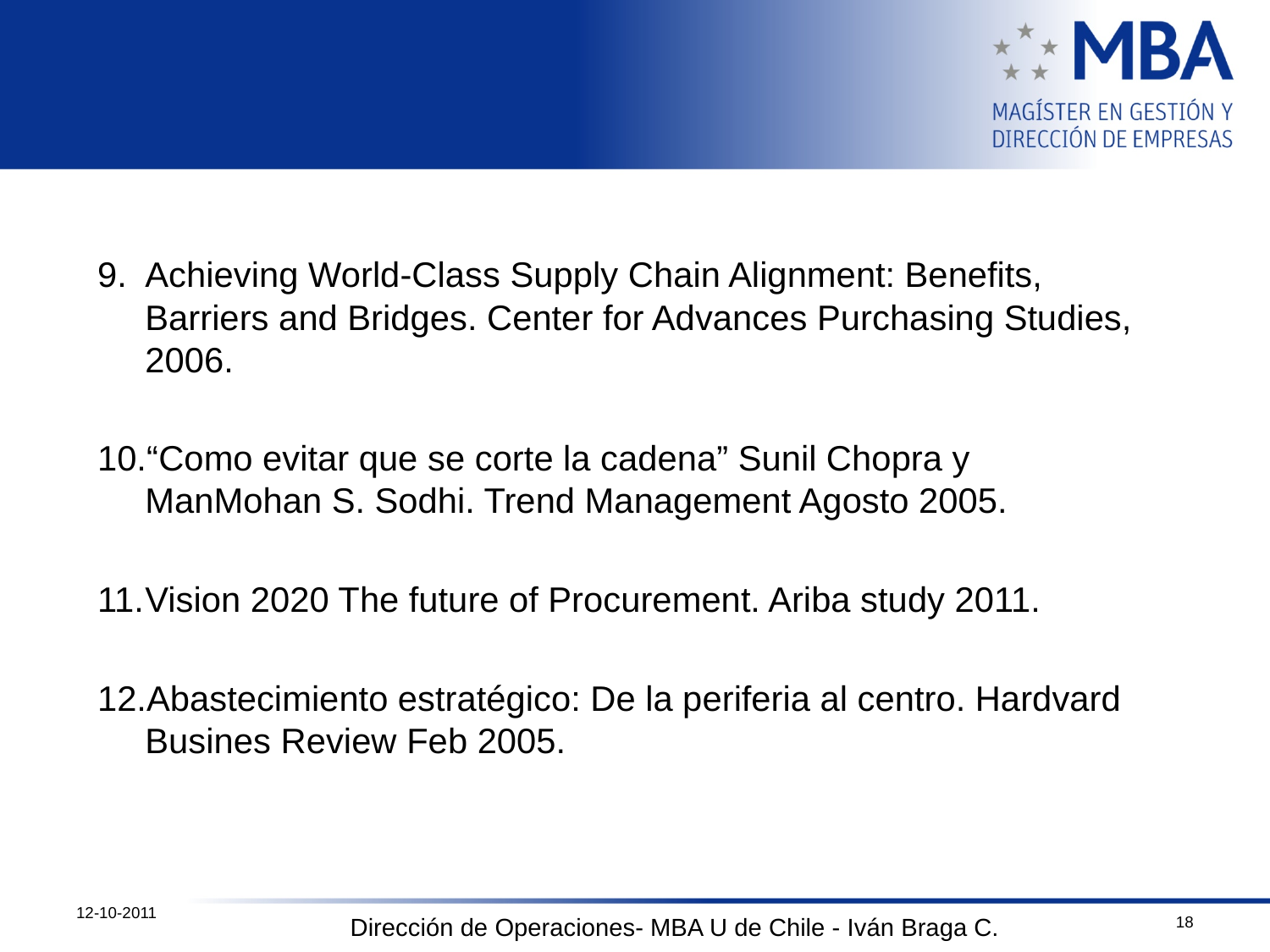

Achieving World-Class Supply Chain Alignment: Benefits, Barriers and Bridges. Center for Advances Purchasing Studies, 2006.

“Como evitar que se corte la cadena” Sunil Chopra y ManMohan S. Sodhi. Trend Management Agosto 2005.

Vision 2020 The future of Procurement. Ariba study 2011.

Abastecimiento estratégico: De la periferia al centro. Hardvard Busines Review Feb 2005.

12-10-2011

18